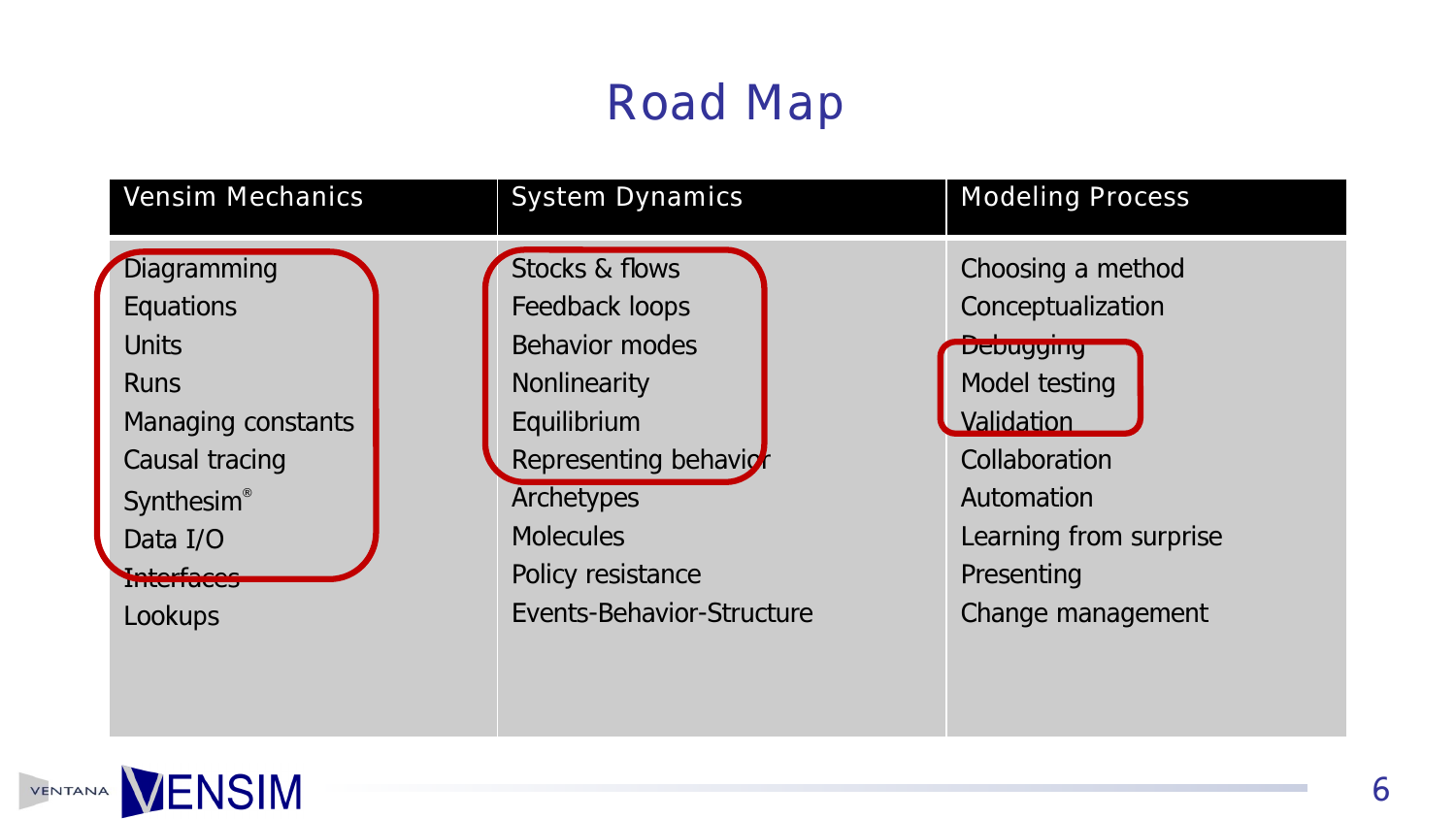

# Road Map
| Vensim Mechanics | System Dynamics | Modeling Process |
| --- | --- | --- |
| Diagramming Equations Units Runs Managing constants Causal tracing Synthesim® Data I/O Interfaces Lookups | Stocks & flows Feedback loops Behavior modes Nonlinearity Equilibrium Representing behavior Archetypes Molecules Policy resistance Events-Behavior-Structure | Choosing a method Conceptualization Debugging Model testing Validation Collaboration Automation Learning from surprise Presenting Change management |